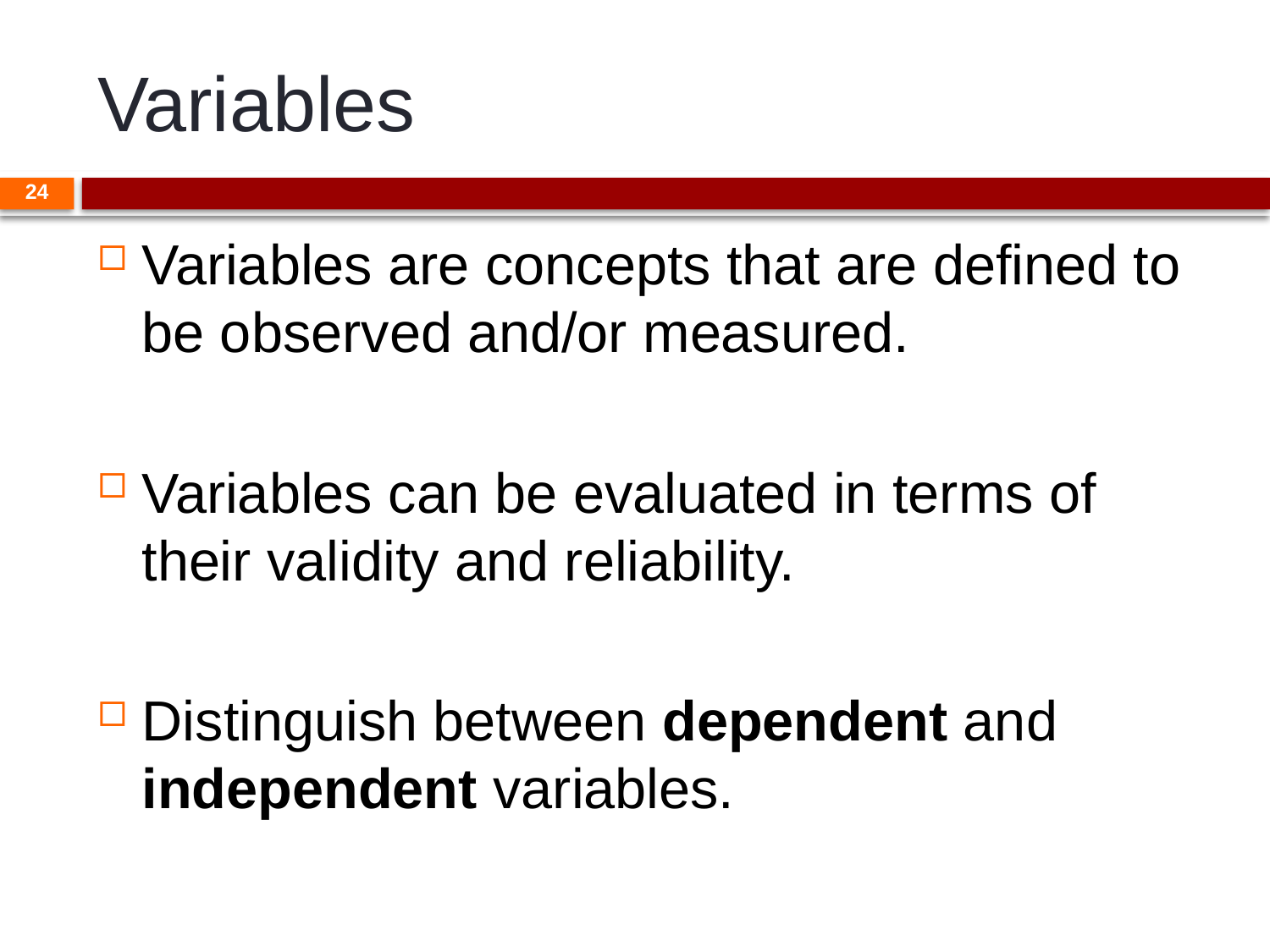

# Variables
24
Variables are concepts that are defined to be observed and/or measured.

Variables can be evaluated in terms of their validity and reliability.

Distinguish between dependent and independent variables.